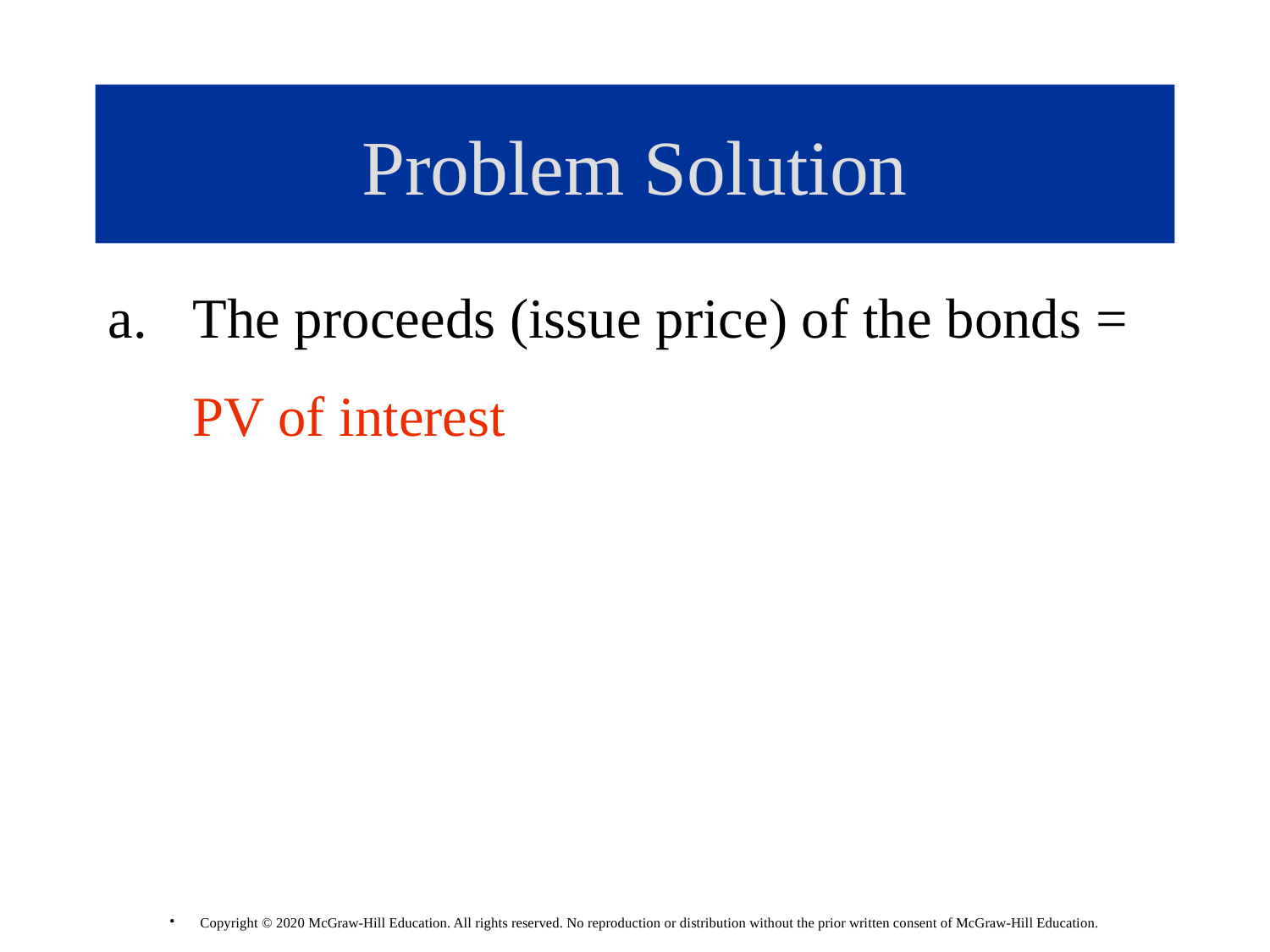

# Problem Solution
The proceeds (issue price) of the bonds =

      PV of interest